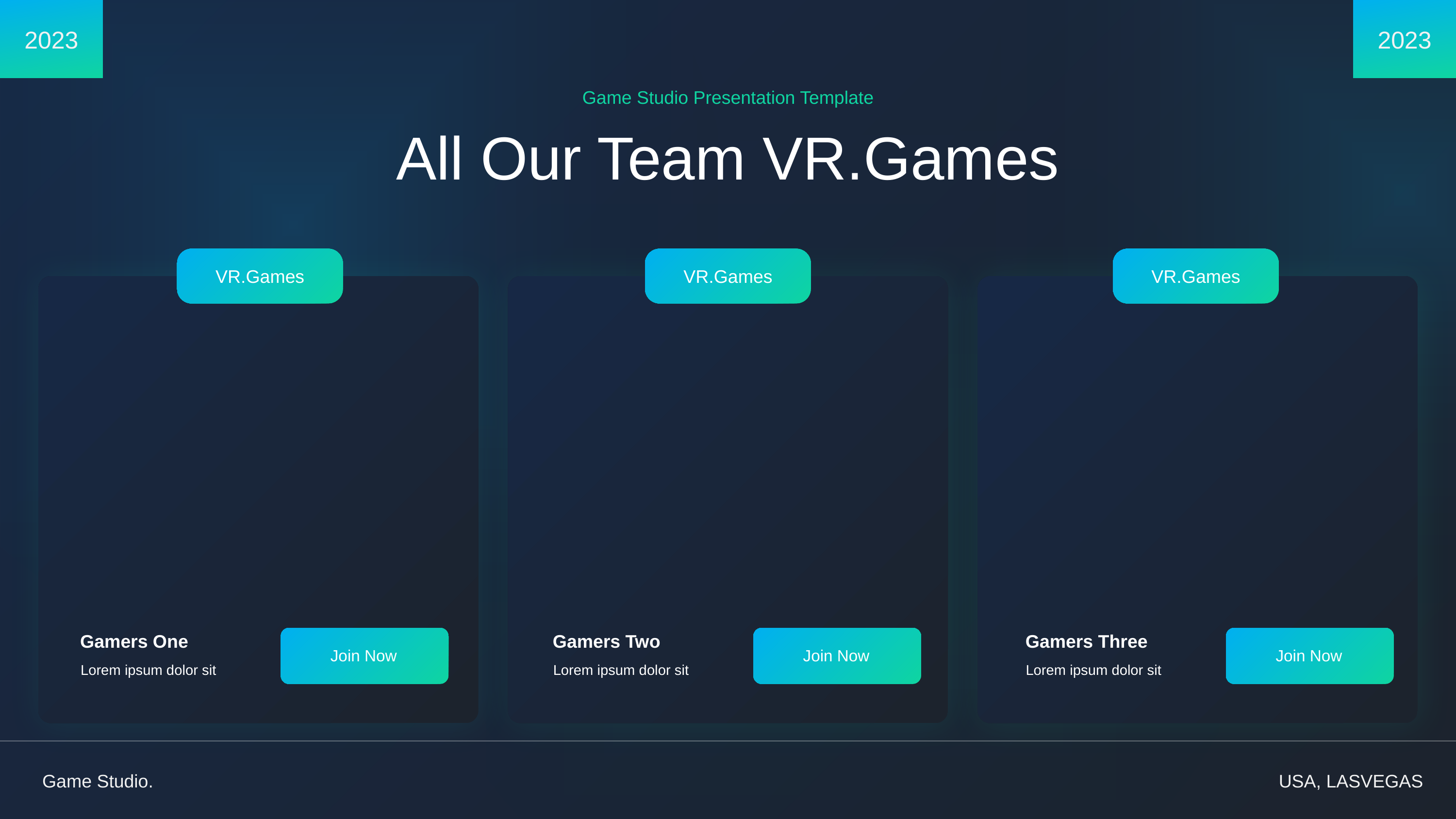

2023
2023
Game Studio Presentation Template
All Our Team VR.Games

VR.Games
VR.Games
VR.Games

Gamers One
Gamers Two
Gamers Three

Join Now
Join Now
Join Now
Lorem ipsum dolor sit
Lorem ipsum dolor sit
Lorem ipsum dolor sit
Game Studio.
USA, LASVEGAS